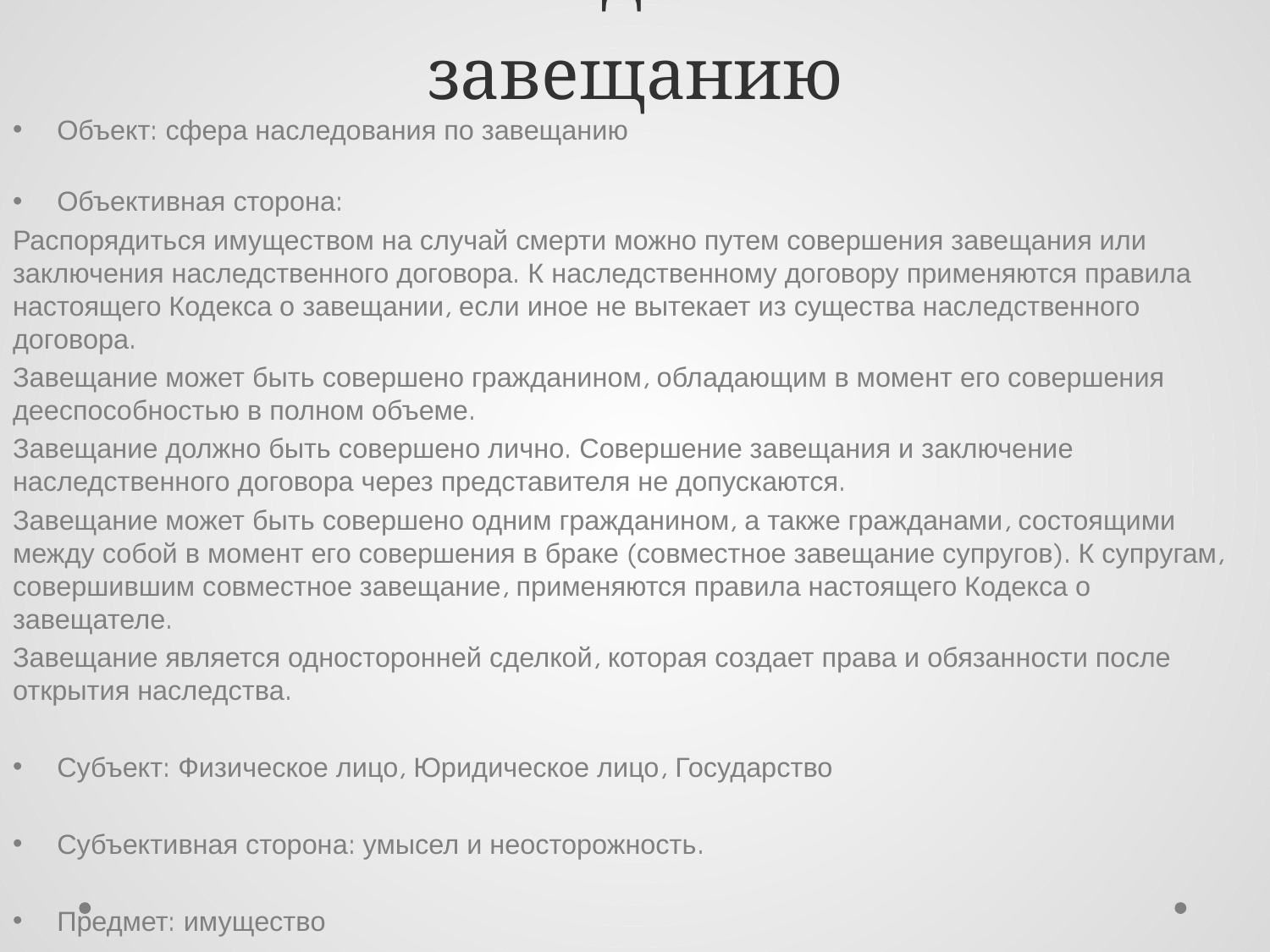

# 67.  Наследование по завещанию
Объект: сфера наследования по завещанию
Объективная сторона:
Распорядиться имуществом на случай смерти можно путем совершения завещания или заключения наследственного договора. К наследственному договору применяются правила настоящего Кодекса о завещании, если иное не вытекает из существа наследственного договора.
Завещание может быть совершено гражданином, обладающим в момент его совершения дееспособностью в полном объеме.
Завещание должно быть совершено лично. Совершение завещания и заключение наследственного договора через представителя не допускаются.
Завещание может быть совершено одним гражданином, а также гражданами, состоящими между собой в момент его совершения в браке (совместное завещание супругов). К супругам, совершившим совместное завещание, применяются правила настоящего Кодекса о завещателе.
Завещание является односторонней сделкой, которая создает права и обязанности после открытия наследства.

Субъект: Физическое лицо, Юридическое лицо, Государство

Субъективная сторона: умысел и неосторожность.

Предмет: имущество